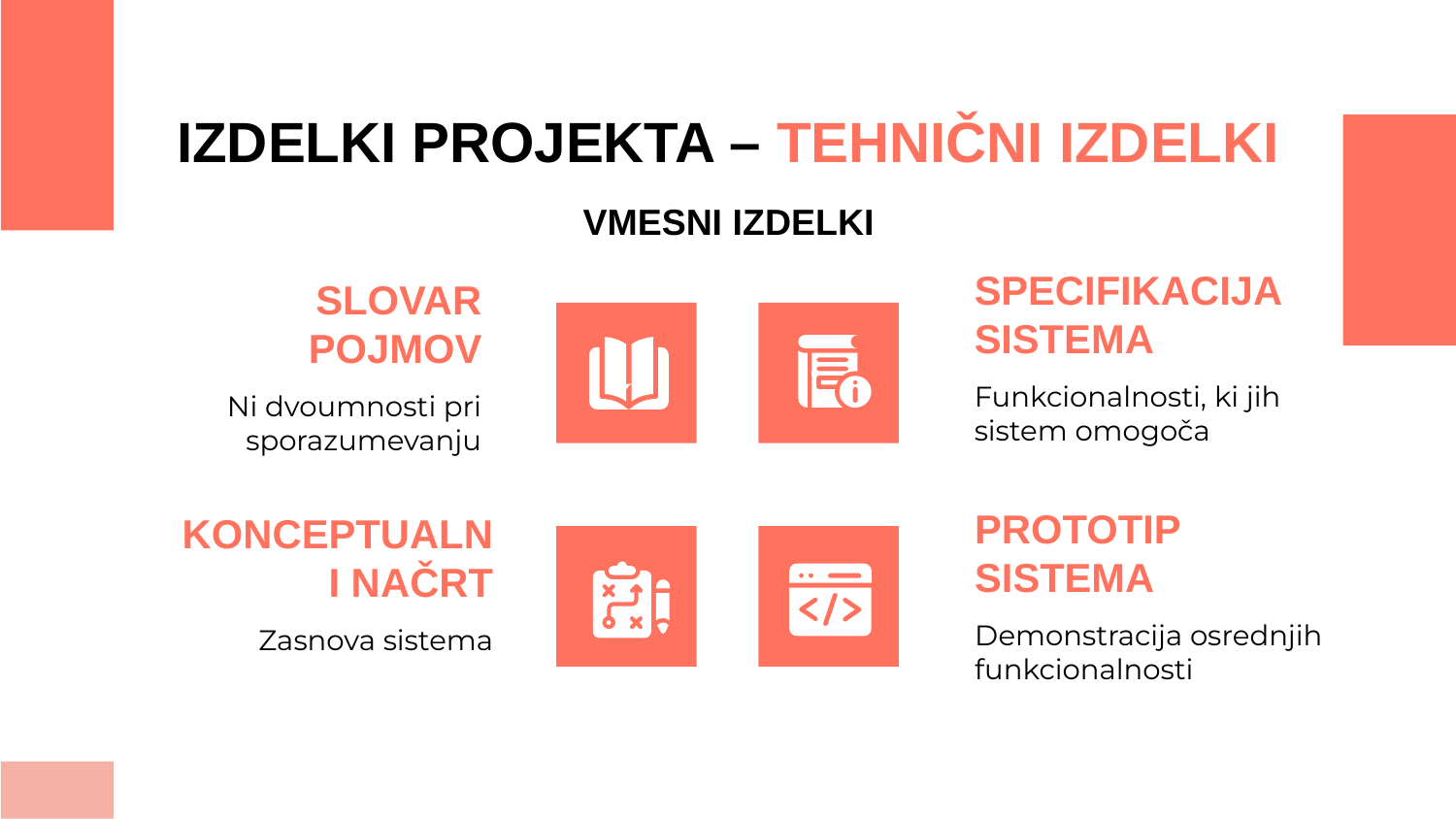

IZDELKI PROJEKTA – TEHNIČNI IZDELKI
VMESNI IZDELKI

SPECIFIKACIJA SISTEMA
# SLOVAR POJMOV

Funkcionalnosti, ki jih sistem omogoča
Ni dvoumnosti pri sporazumevanju

PROTOTIP SISTEMA
KONCEPTUALNI NAČRT

Demonstracija osrednjih funkcionalnosti
Zasnova sistema